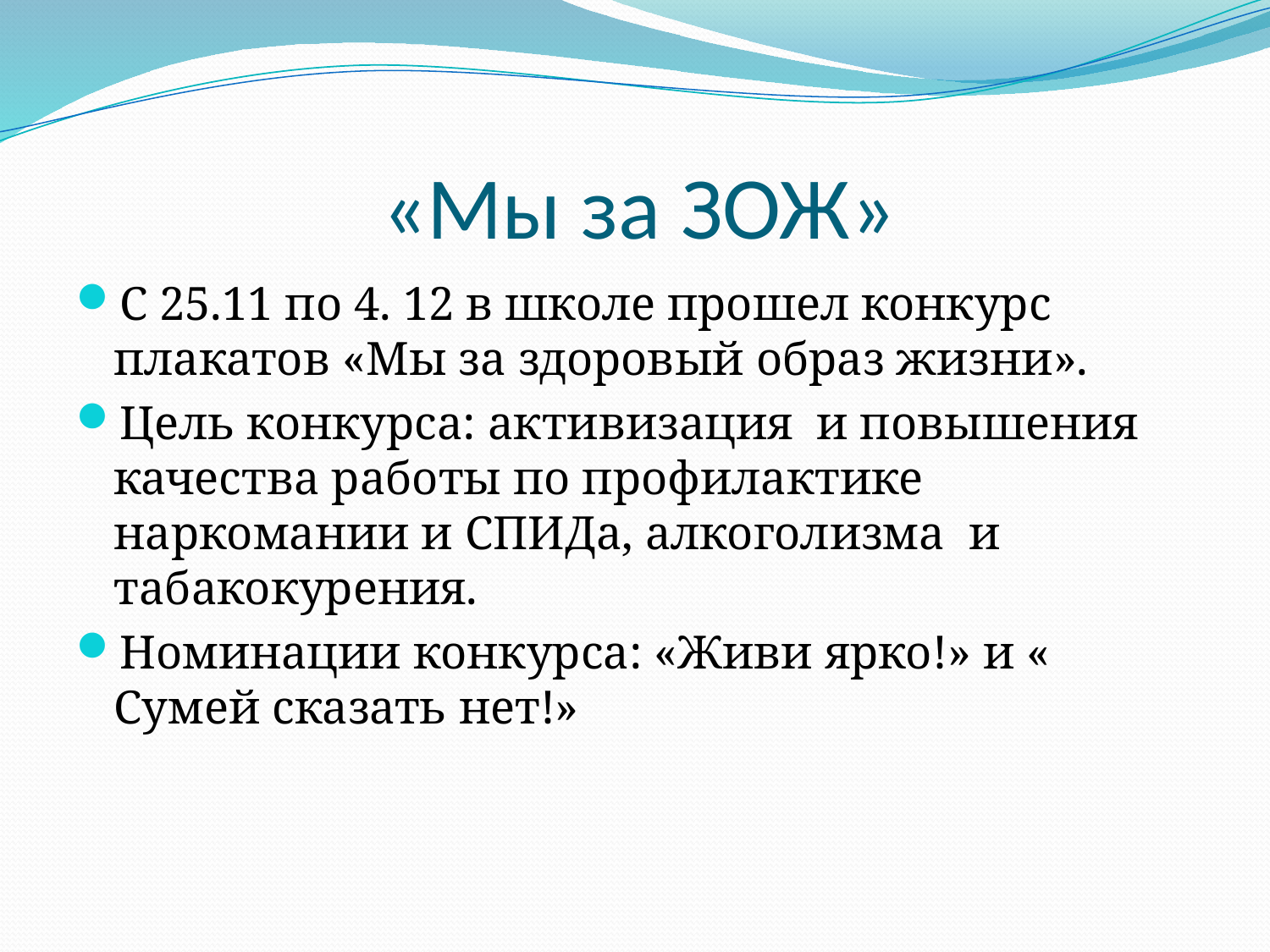

# «Мы за ЗОЖ»
С 25.11 по 4. 12 в школе прошел конкурс плакатов «Мы за здоровый образ жизни».
Цель конкурса: активизация  и повышения качества работы по профилактике наркомании и СПИДа, алкоголизма  и табакокурения.
Номинации конкурса: «Живи ярко!» и « Сумей сказать нет!»